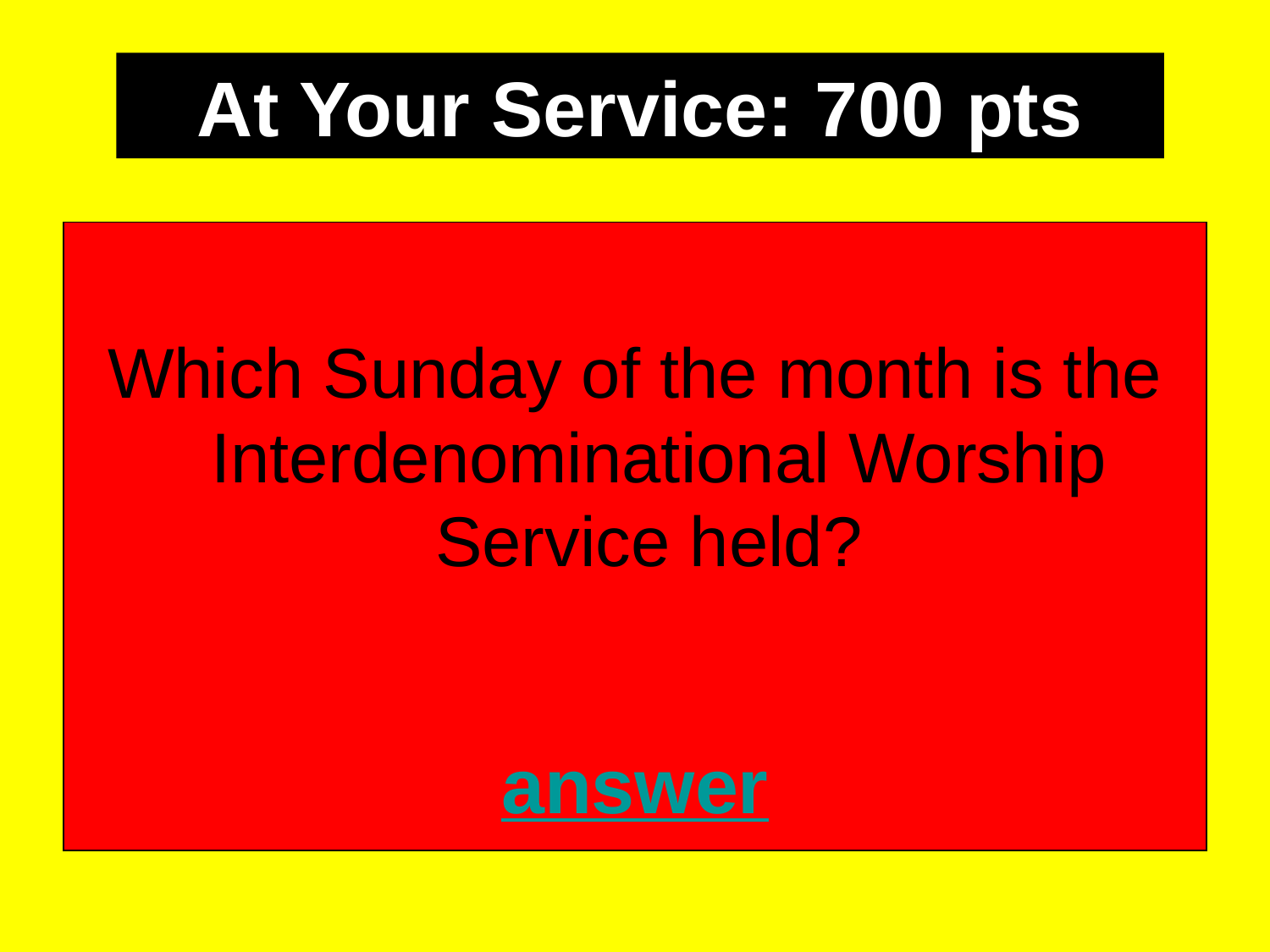

At Your Service: 700 pts

Which Sunday of the month is the Interdenominational Worship Service held?
answer